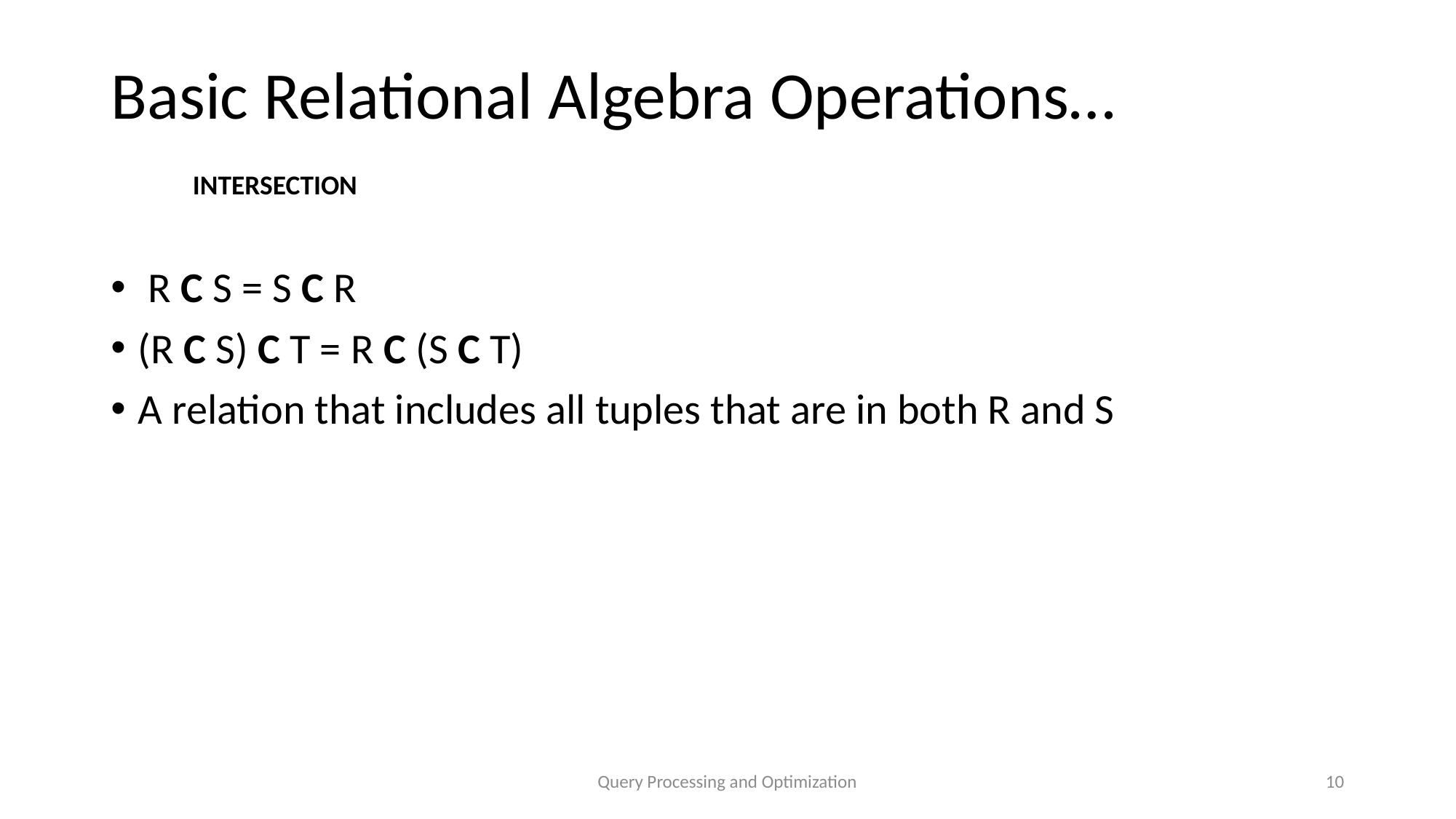

# Basic Relational Algebra Operations…
INTERSECTION
 R C S = S C R
(R C S) C T = R C (S C T)
A relation that includes all tuples that are in both R and S

Query Processing and Optimization
10